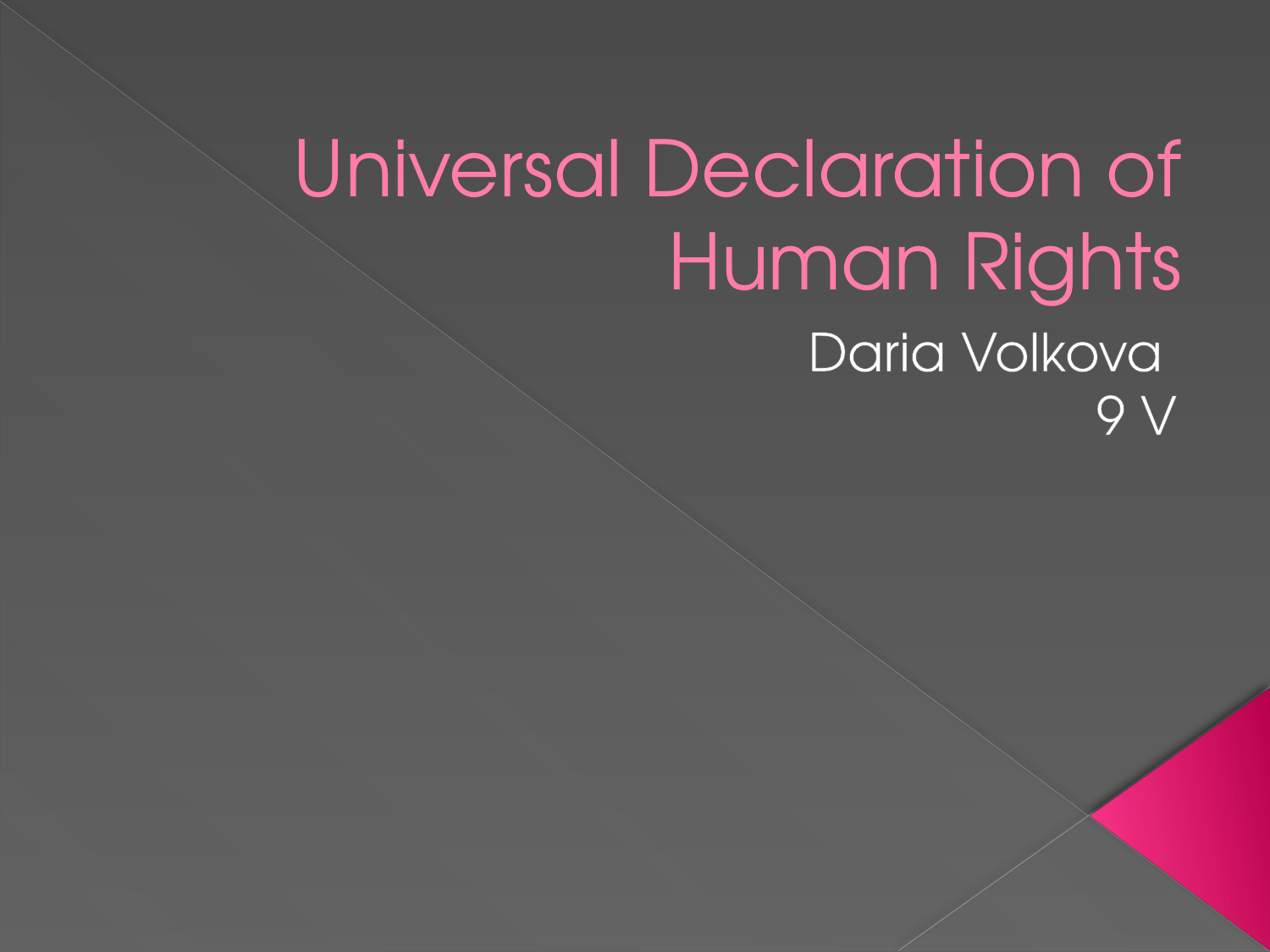

# Universal Declaration of Human Rights
Daria Volkova
9 V